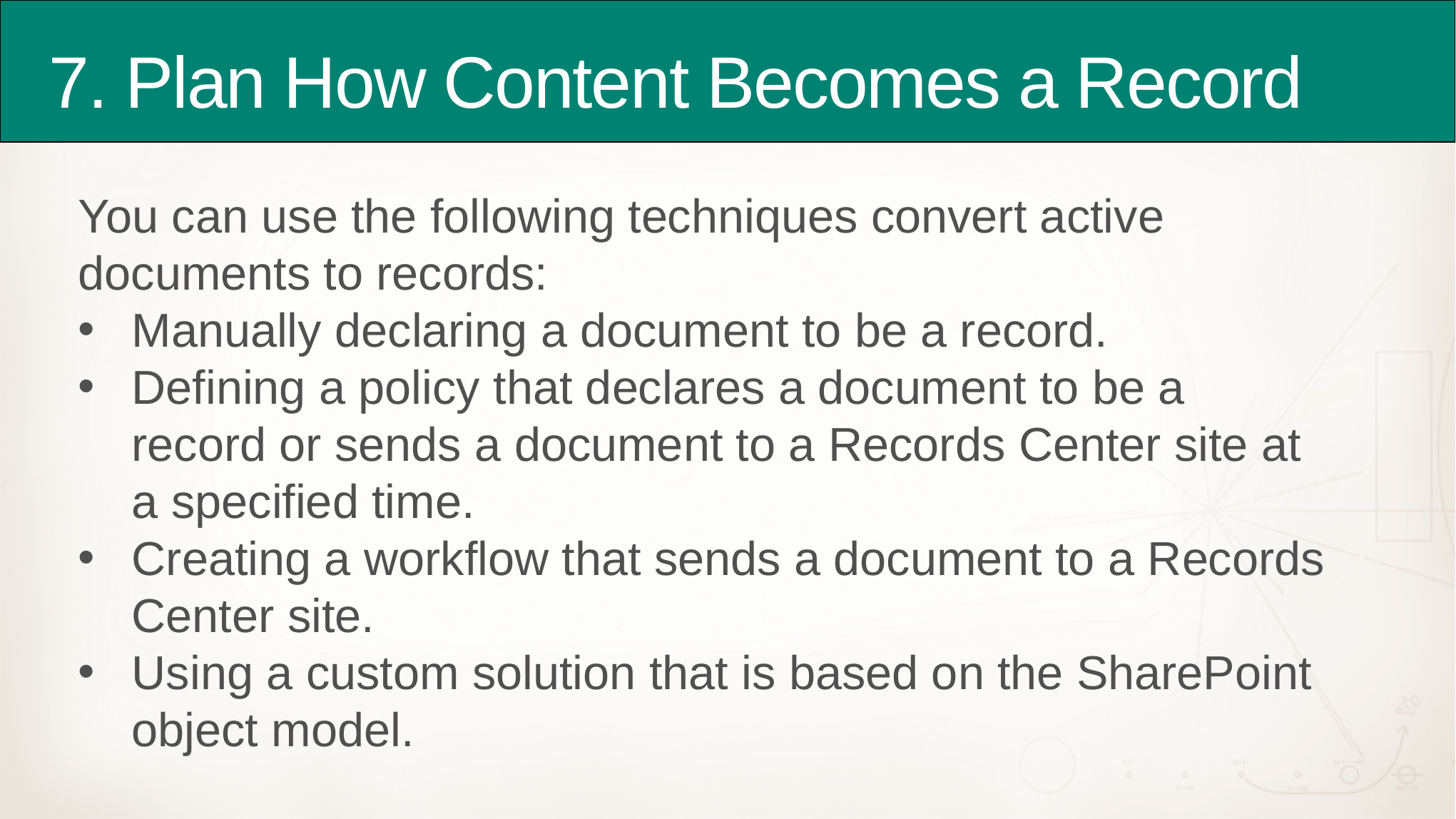

# 7. Plan How Content Becomes a Record
You can use the following techniques convert active documents to records:
Manually declaring a document to be a record.
Defining a policy that declares a document to be a record or sends a document to a Records Center site at a specified time.
Creating a workflow that sends a document to a Records Center site.
Using a custom solution that is based on the SharePoint object model.